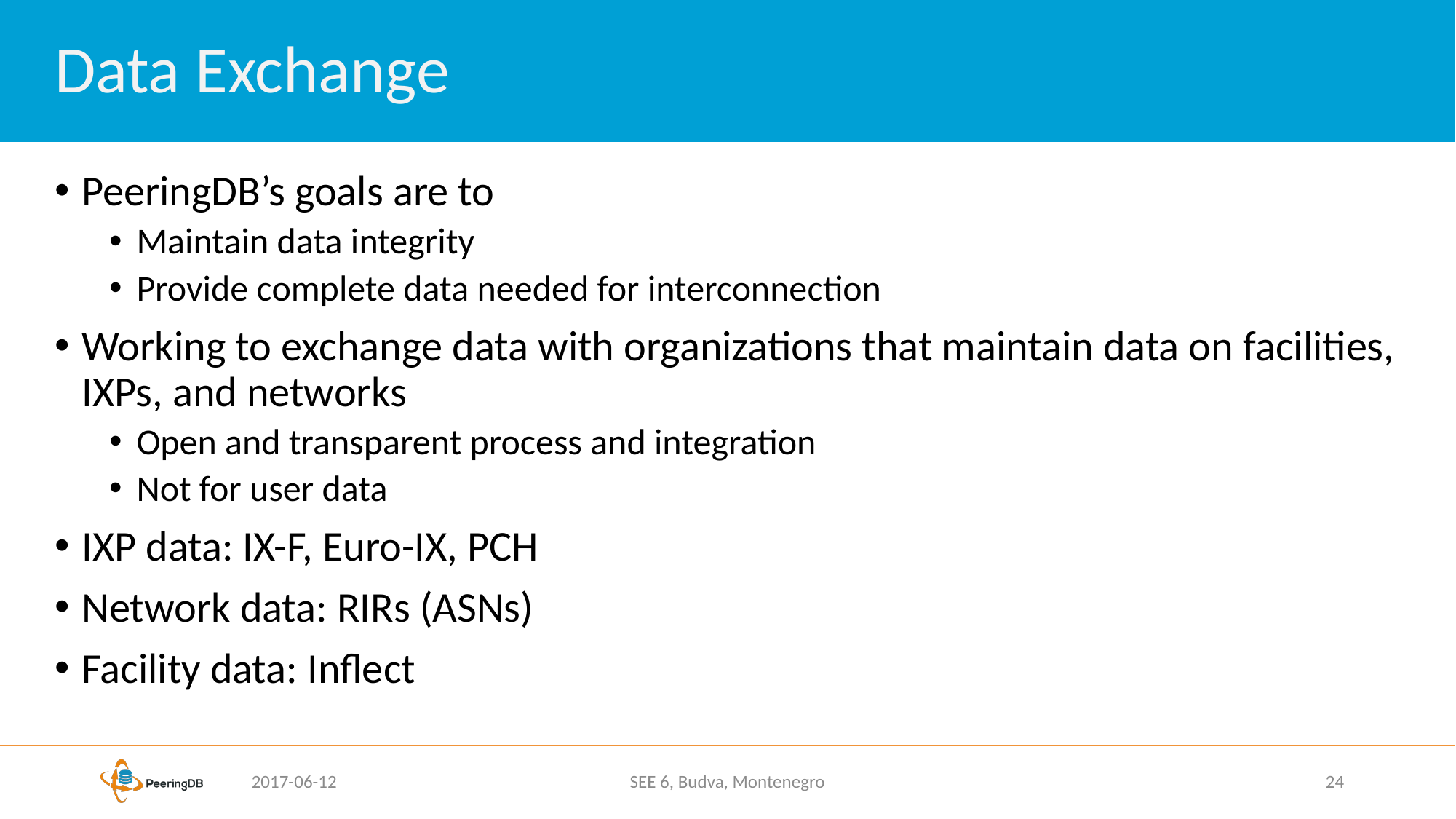

# Data Exchange
PeeringDB’s goals are to
Maintain data integrity
Provide complete data needed for interconnection
Working to exchange data with organizations that maintain data on facilities, IXPs, and networks
Open and transparent process and integration
Not for user data
IXP data: IX-F, Euro-IX, PCH
Network data: RIRs (ASNs)
Facility data: Inflect
2017-06-12
SEE 6, Budva, Montenegro
24